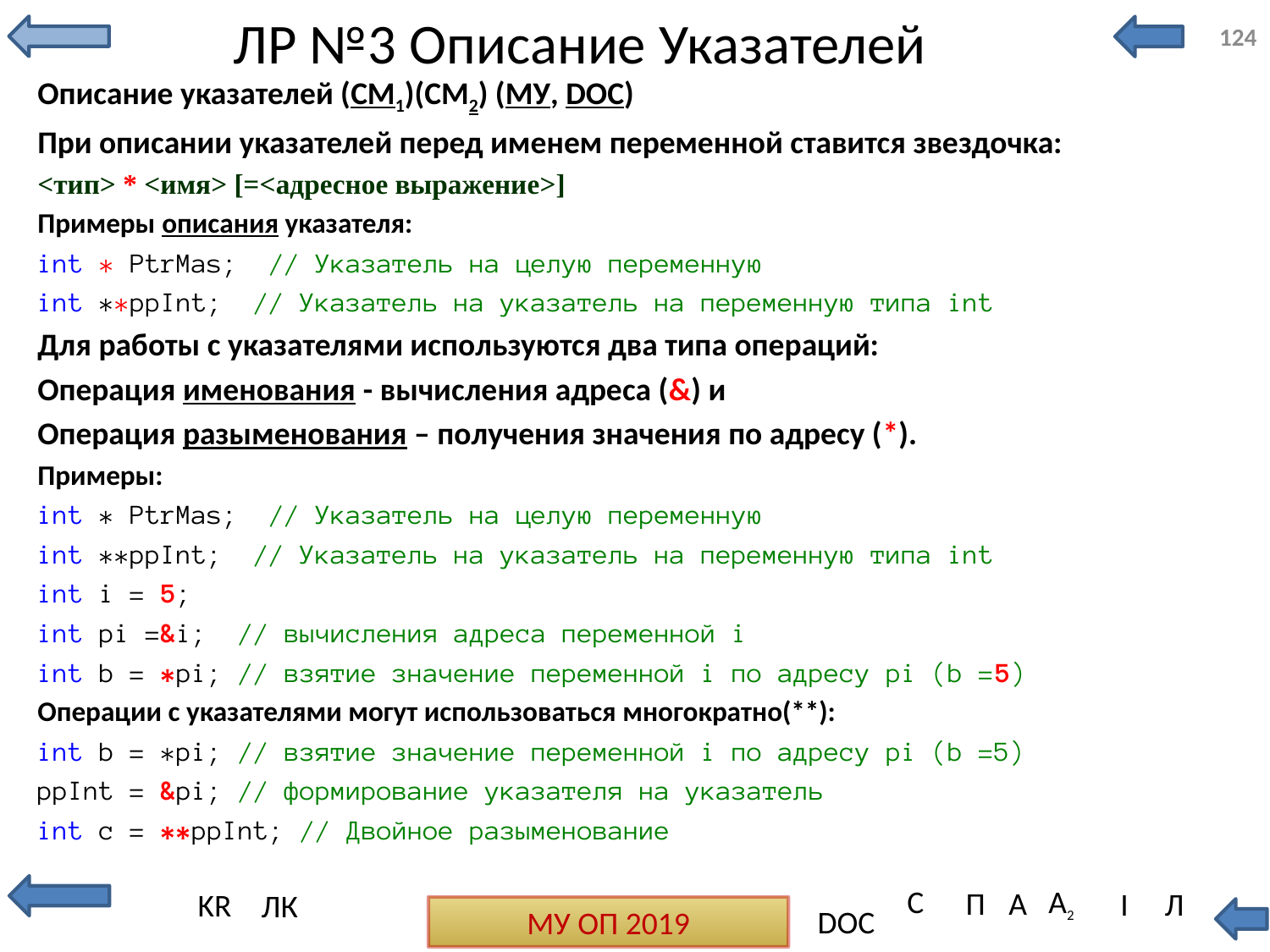

# ЛР №3 Описание Указателей
124
Описание указателей (СМ1)(СМ2) (МУ, DOC)
При описании указателей перед именем переменной ставится звездочка:
<тип> * <имя> [=<адресное выражение>]
Примеры описания указателя:
int * PtrMas;  // Указатель на целую переменную
int **ppInt;  // Указатель на указатель на переменную типа int
Для работы с указателями используются два типа операций:
Операция именования - вычисления адреса (&) и
Операция разыменования – получения значения по адресу (*).
Примеры:
int * PtrMas;  // Указатель на целую переменную
int **ppInt;  // Указатель на указатель на переменную типа int
int i = 5;
int pi =&i;  // вычисления адреса переменной i
int b = *pi; // взятие значение переменной i по адресу pi (b =5)
Операции с указателями могут использоваться многократно(**):
int b = *pi; // взятие значение переменной i по адресу pi (b =5)
ppInt = &pi; // формирование указателя на указатель
int c = **ppInt; // Двойное разыменование